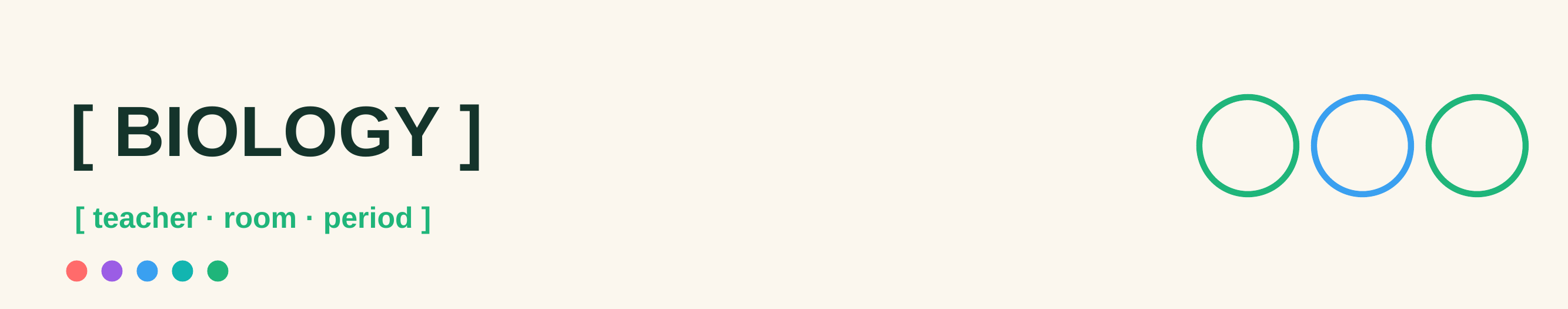

[ BIOLOGY ]

[ teacher · room · period ]